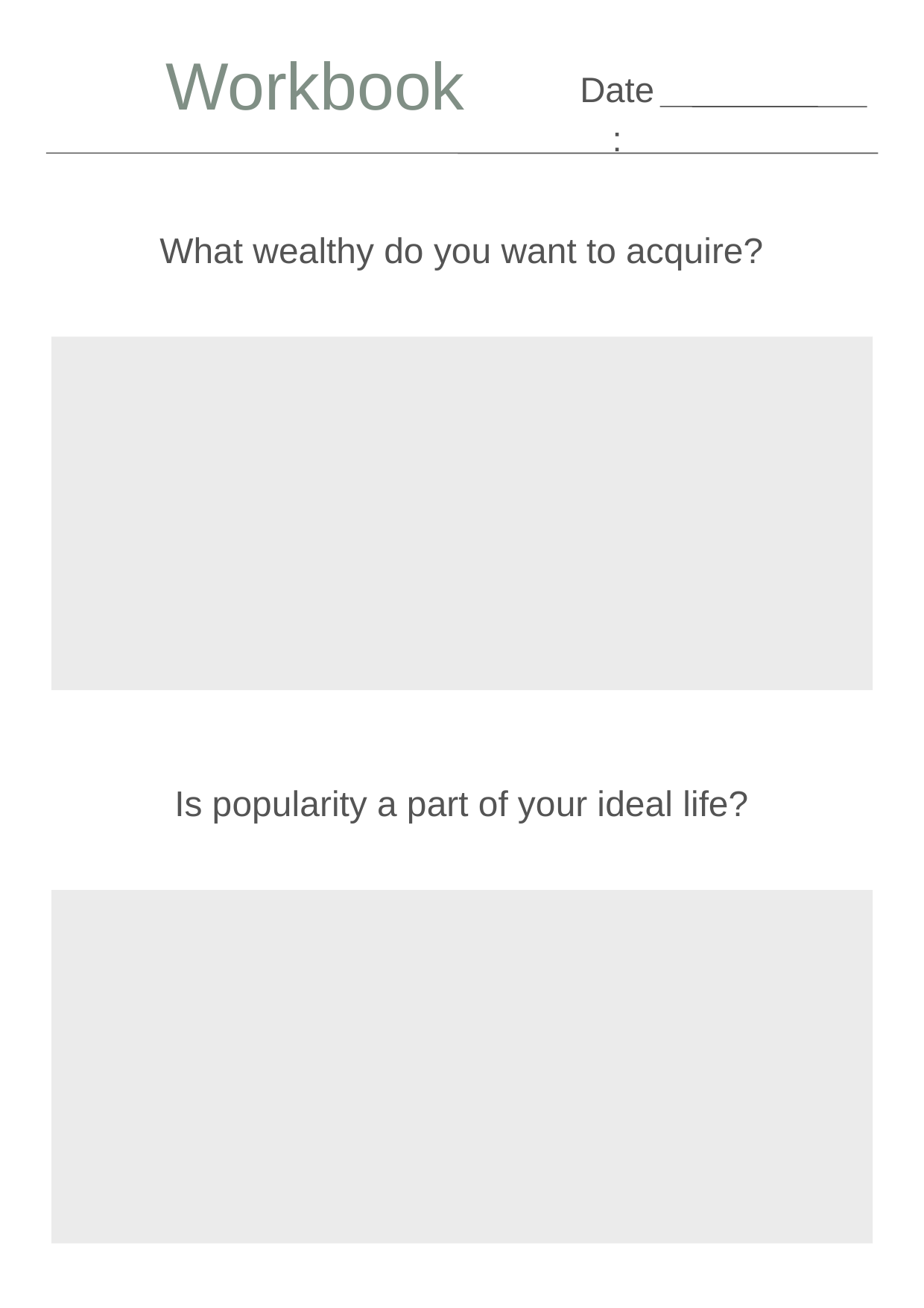

Workbook
Date:

What wealthy do you want to acquire?

Is popularity a part of your ideal life?